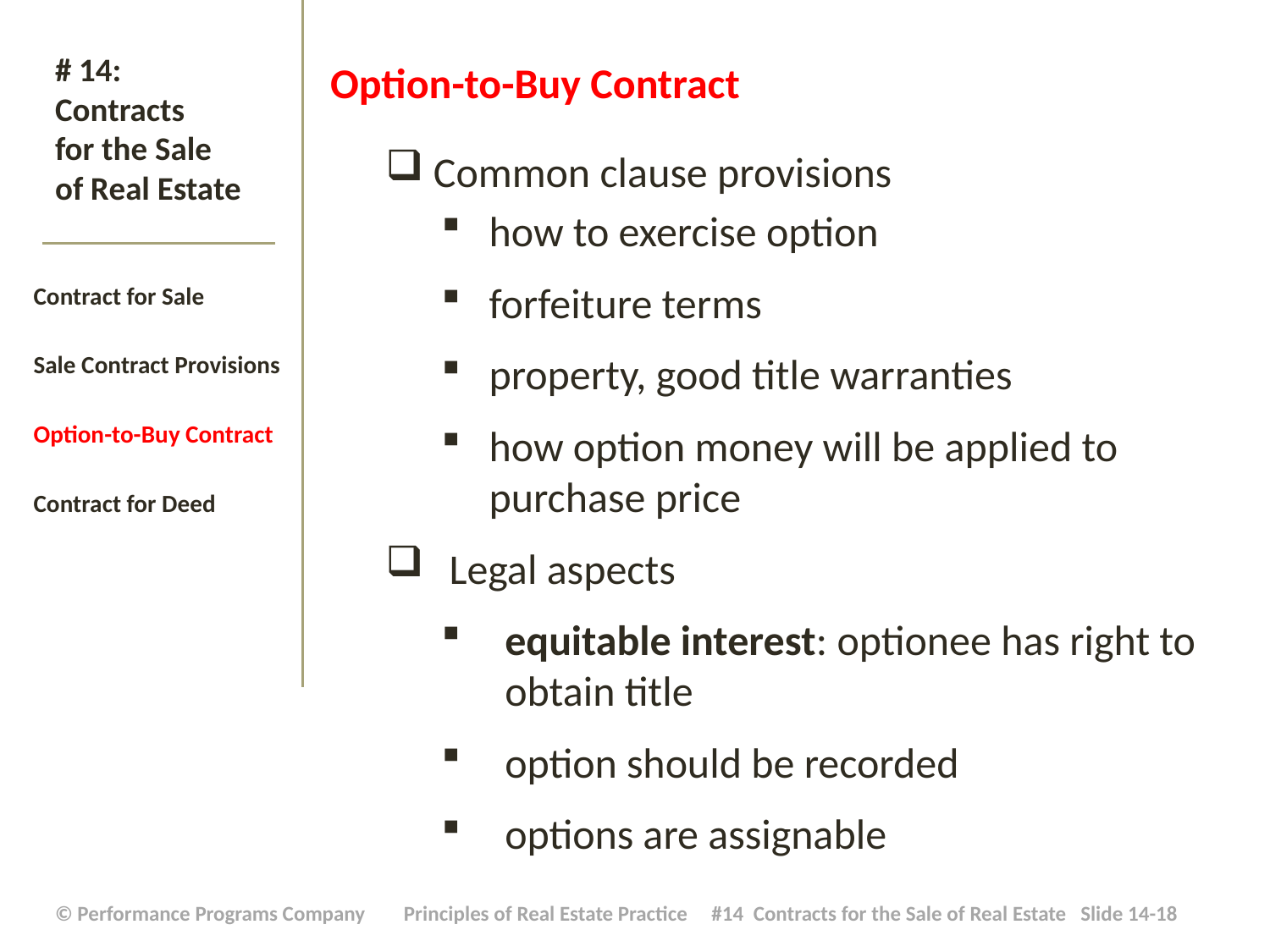

Option-to-Buy Contract

Common clause provisions
how to exercise option
forfeiture terms
property, good title warranties
how option money will be applied to purchase price
Legal aspects
equitable interest: optionee has right to obtain title
option should be recorded
options are assignable
# # 14: Contracts for the Sale of Real Estate

Contract for Sale

Sale Contract Provisions

Option-to-Buy Contract

Contract for Deed

| © Performance Programs Company Principles of Real Estate Practice #14 Contracts for the Sale of Real Estate Slide 14-18 |
| --- |